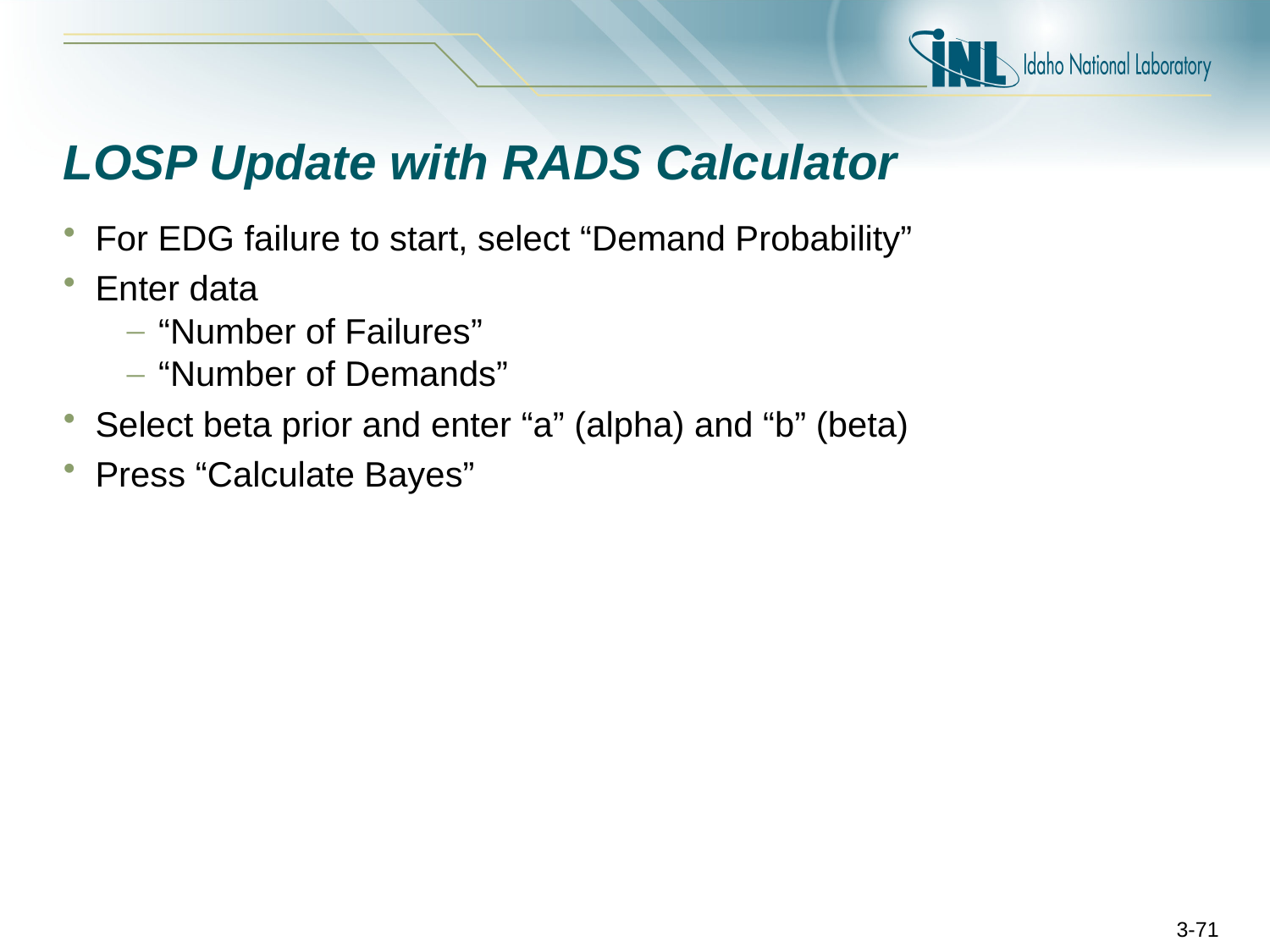

# LOSP Update with RADS Calculator
For EDG failure to start, select “Demand Probability”
Enter data
“Number of Failures”
“Number of Demands”
Select beta prior and enter “a” (alpha) and “b” (beta)
Press “Calculate Bayes”
3-71